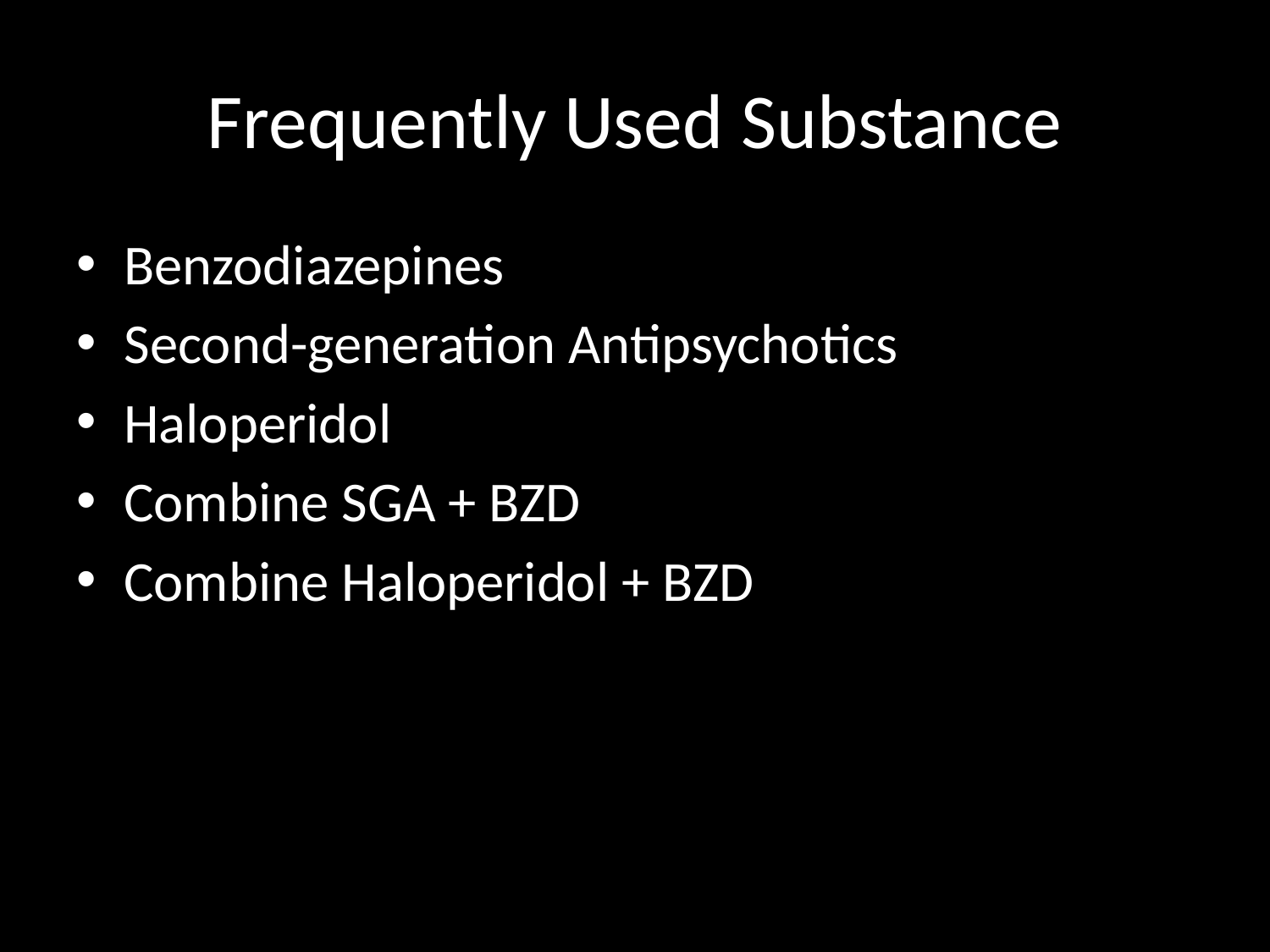

# Frequently Used Substance
Benzodiazepines
Second-generation Antipsychotics
Haloperidol
Combine SGA + BZD
Combine Haloperidol + BZD